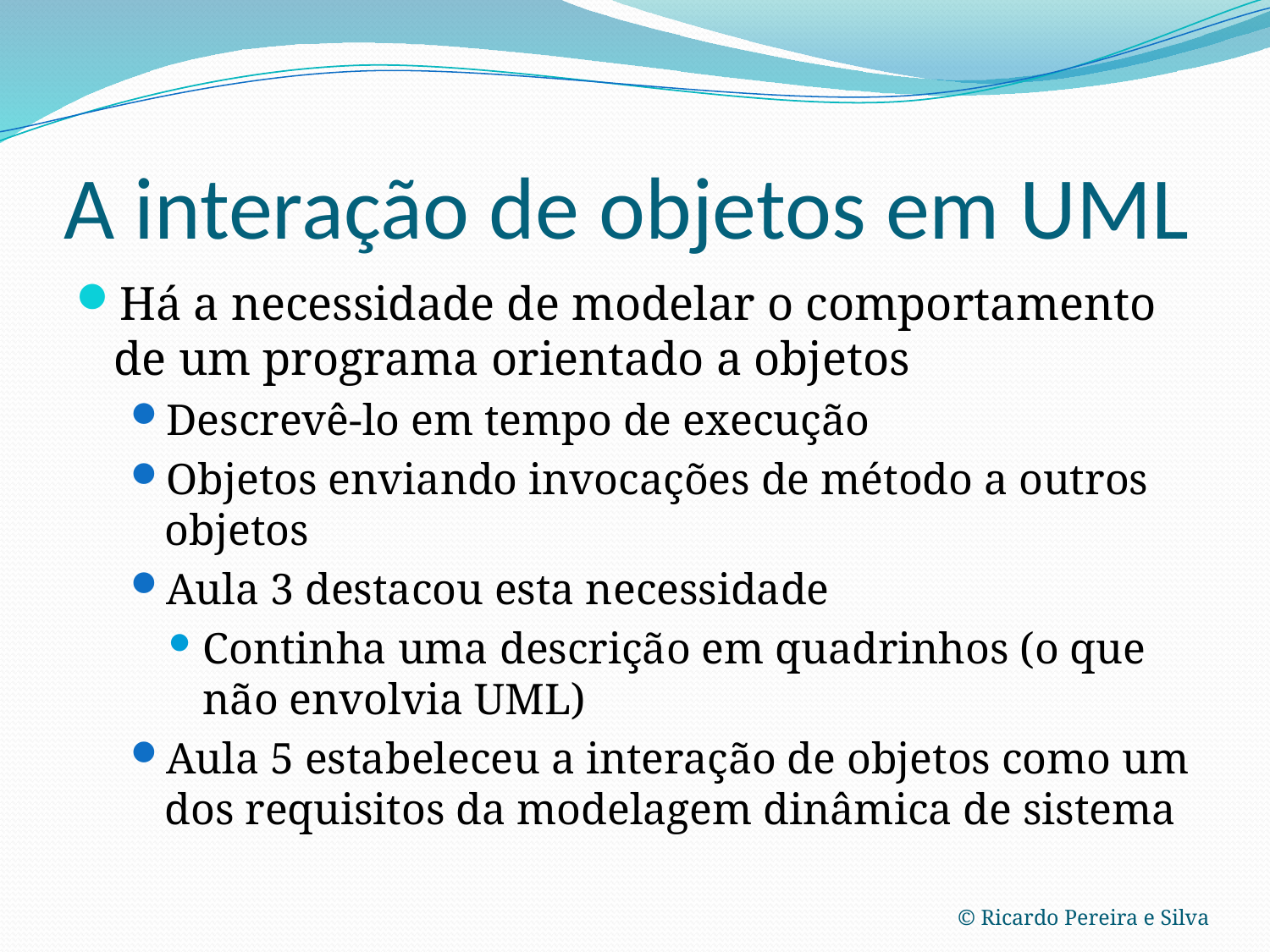

# A interação de objetos em UML
Há a necessidade de modelar o comportamento de um programa orientado a objetos
Descrevê-lo em tempo de execução
Objetos enviando invocações de método a outros objetos
Aula 3 destacou esta necessidade
Continha uma descrição em quadrinhos (o que não envolvia UML)
Aula 5 estabeleceu a interação de objetos como um dos requisitos da modelagem dinâmica de sistema
© Ricardo Pereira e Silva